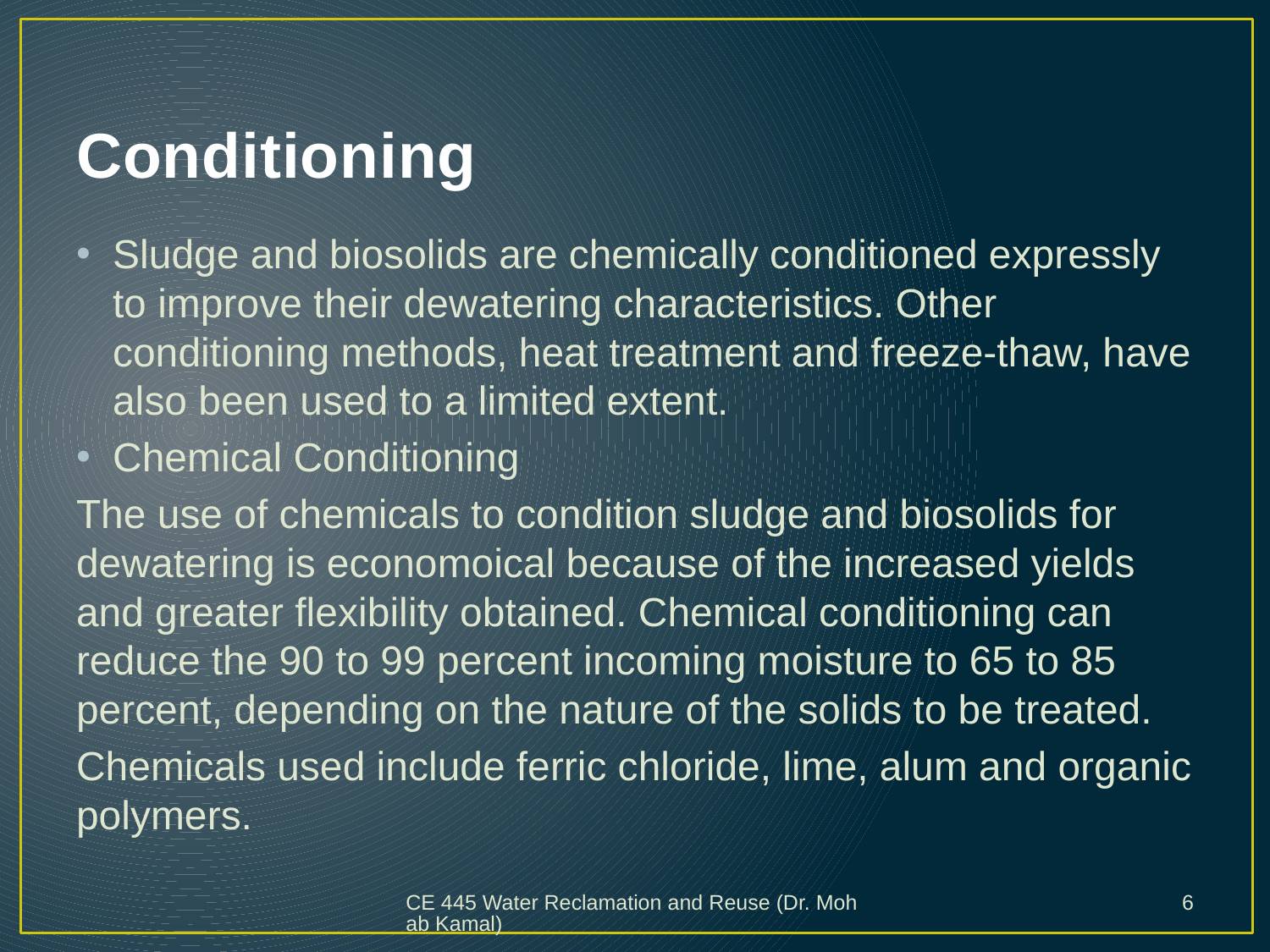

# Conditioning
Sludge and biosolids are chemically conditioned expressly to improve their dewatering characteristics. Other conditioning methods, heat treatment and freeze-thaw, have also been used to a limited extent.
Chemical Conditioning
The use of chemicals to condition sludge and biosolids for dewatering is economoical because of the increased yields and greater flexibility obtained. Chemical conditioning can reduce the 90 to 99 percent incoming moisture to 65 to 85 percent, depending on the nature of the solids to be treated.
Chemicals used include ferric chloride, lime, alum and organic polymers.
CE 445 Water Reclamation and Reuse (Dr. Mohab Kamal)
6